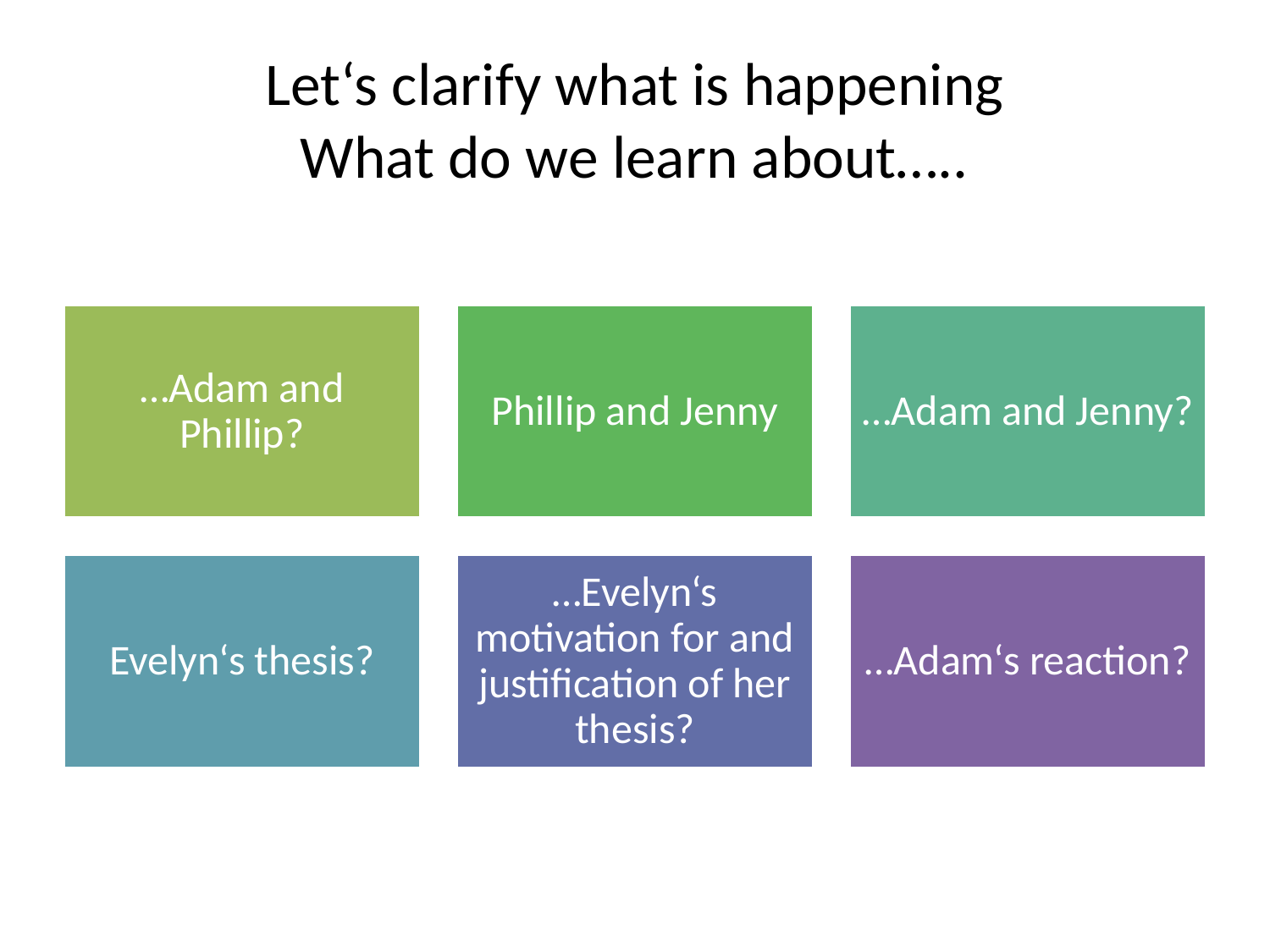

# Let‘s clarify what is happening What do we learn about…..
…Adam and Phillip?
Phillip and Jenny
…Adam and Jenny?
Evelyn‘s thesis?
…Evelyn‘s motivation for and justification of her thesis?
…Adam‘s reaction?